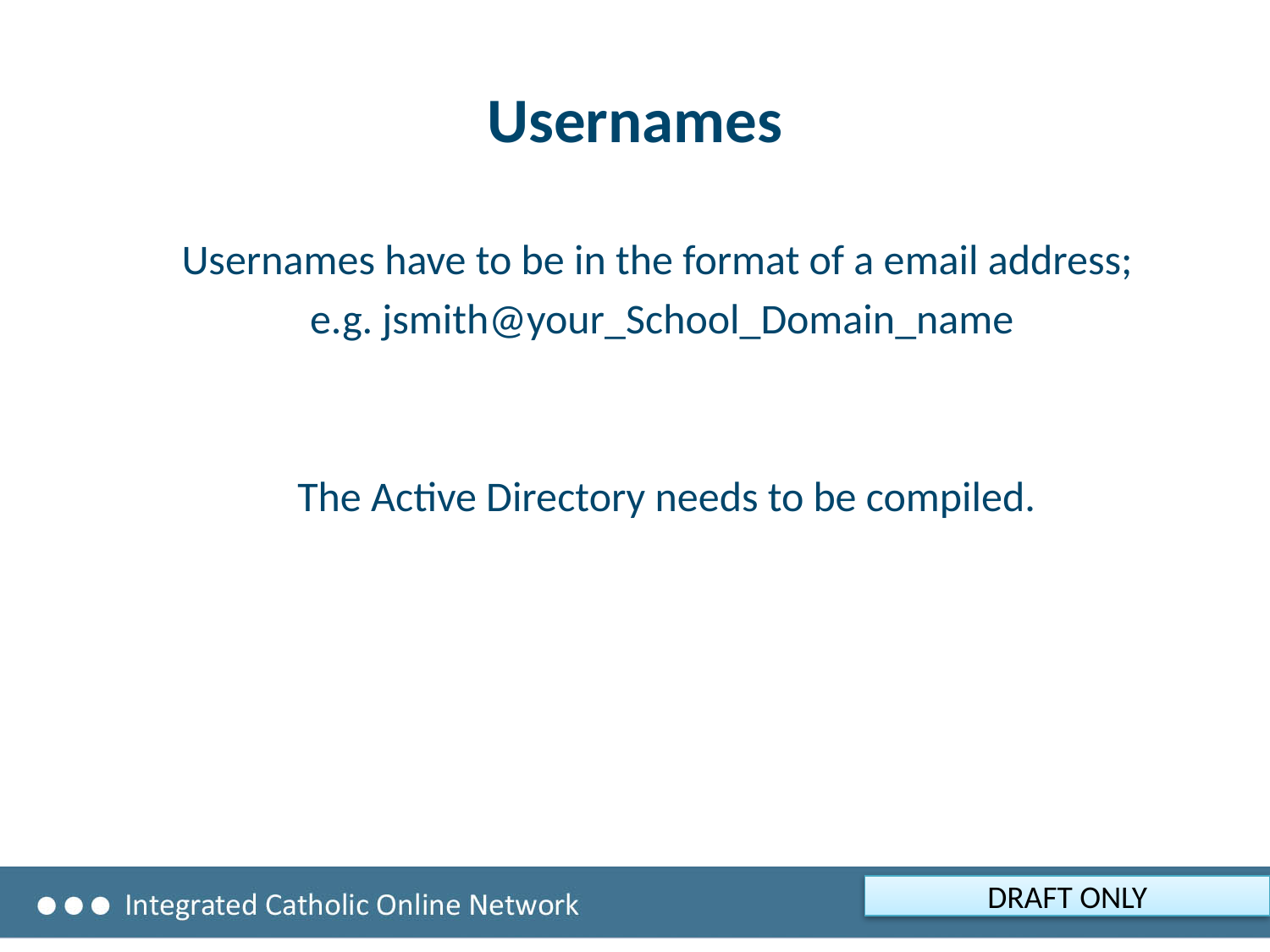

# Usernames
Usernames have to be in the format of a email address;
e.g. jsmith@your_School_Domain_name

The Active Directory needs to be compiled.

DRAFT ONLY